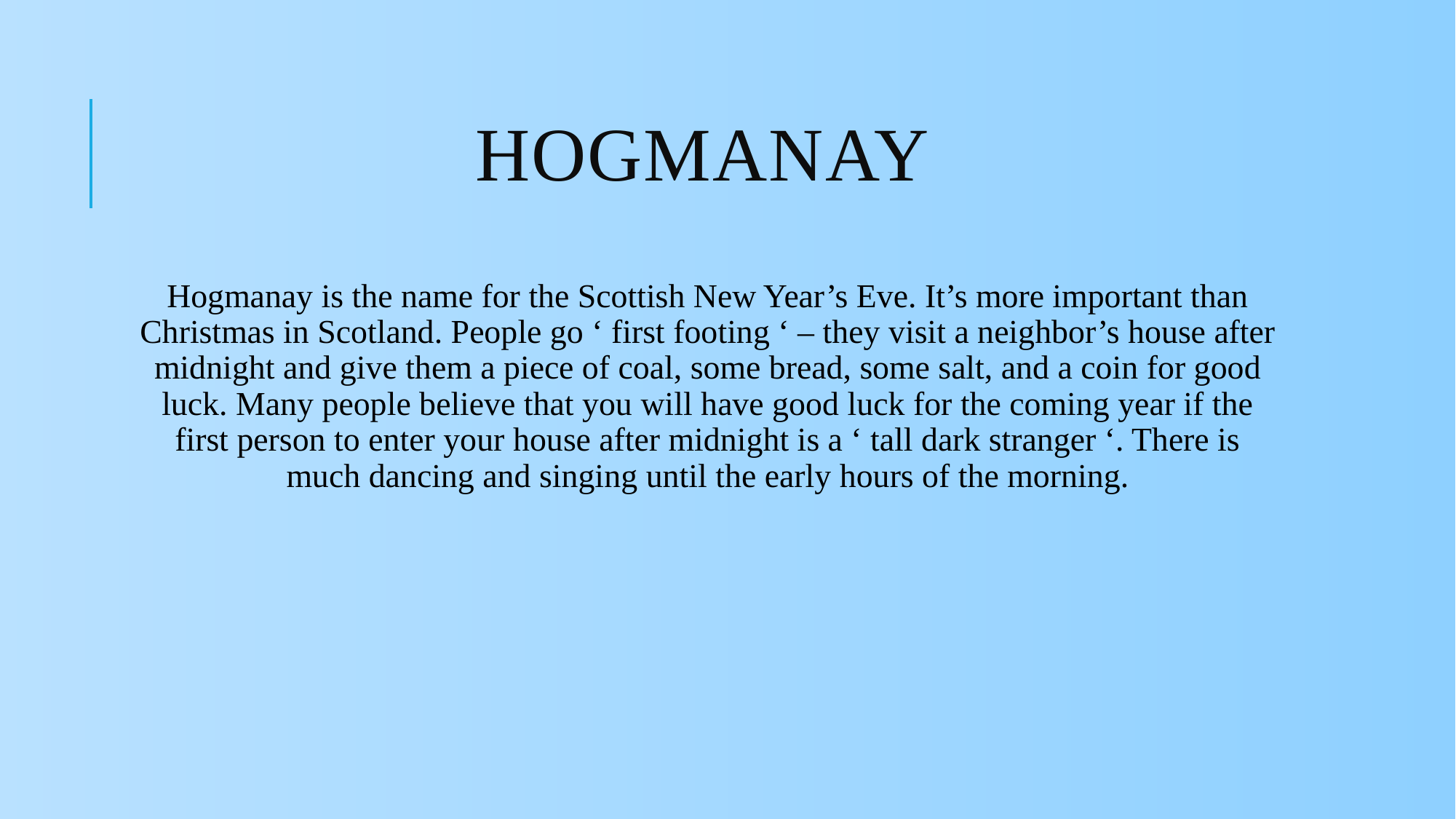

# HOGMANAY
Hogmanay is the name for the Scottish New Year’s Eve. It’s more important than Christmas in Scotland. People go ‘ first footing ‘ – they visit a neighbor’s house after midnight and give them a piece of coal, some bread, some salt, and a coin for good luck. Many people believe that you will have good luck for the coming year if the first person to enter your house after midnight is a ‘ tall dark stranger ‘. There is much dancing and singing until the early hours of the morning.